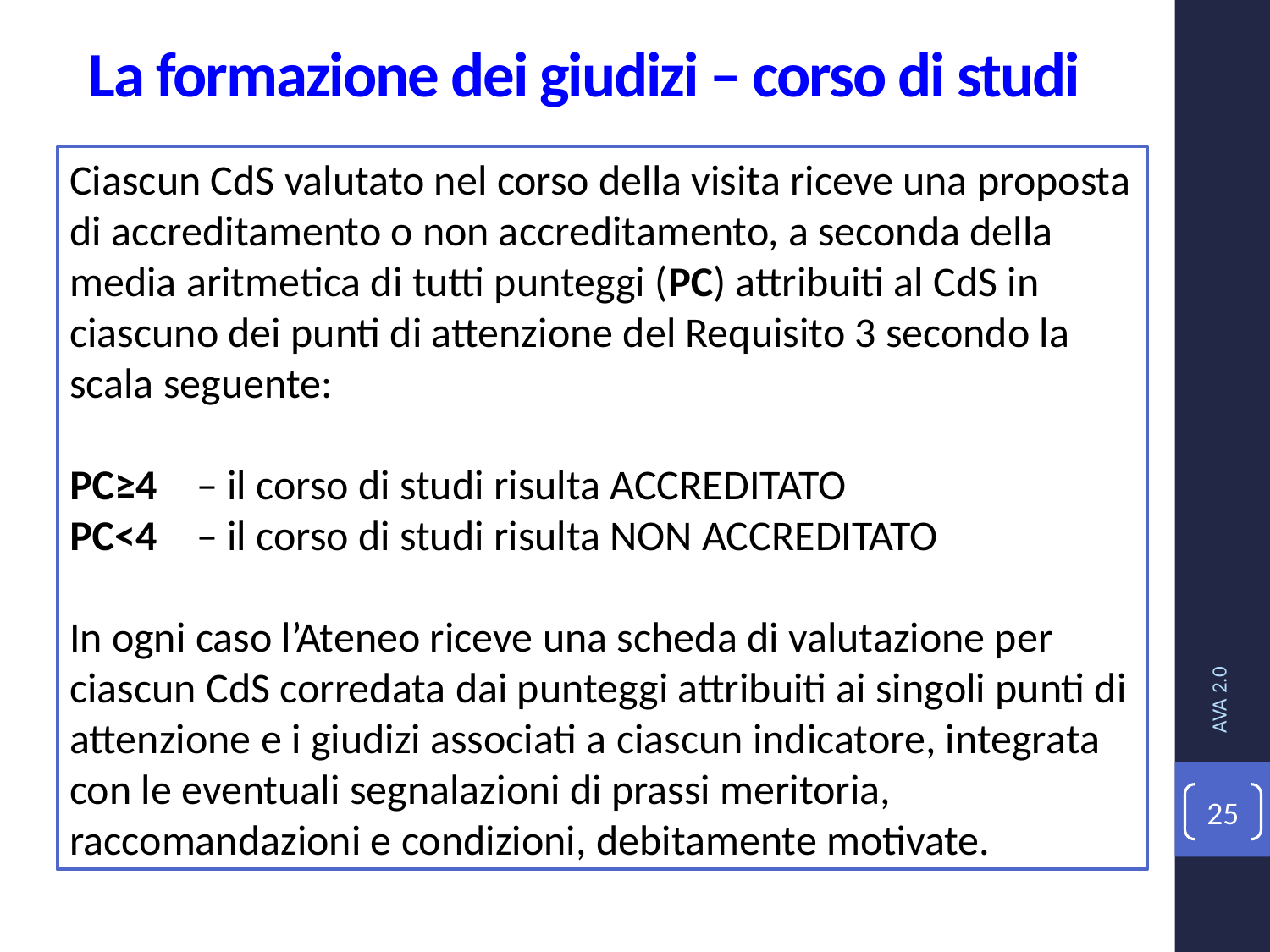

# La formazione dei giudizi – corso di studi
Ciascun CdS valutato nel corso della visita riceve una proposta di accreditamento o non accreditamento, a seconda della media aritmetica di tutti punteggi (PC) attribuiti al CdS in ciascuno dei punti di attenzione del Requisito 3 secondo la scala seguente:

PC≥4	– il corso di studi risulta ACCREDITATO
PC<4	– il corso di studi risulta NON ACCREDITATO

In ogni caso l’Ateneo riceve una scheda di valutazione per ciascun CdS corredata dai punteggi attribuiti ai singoli punti di attenzione e i giudizi associati a ciascun indicatore, integrata con le eventuali segnalazioni di prassi meritoria, raccomandazioni e condizioni, debitamente motivate.
AVA 2.0
25